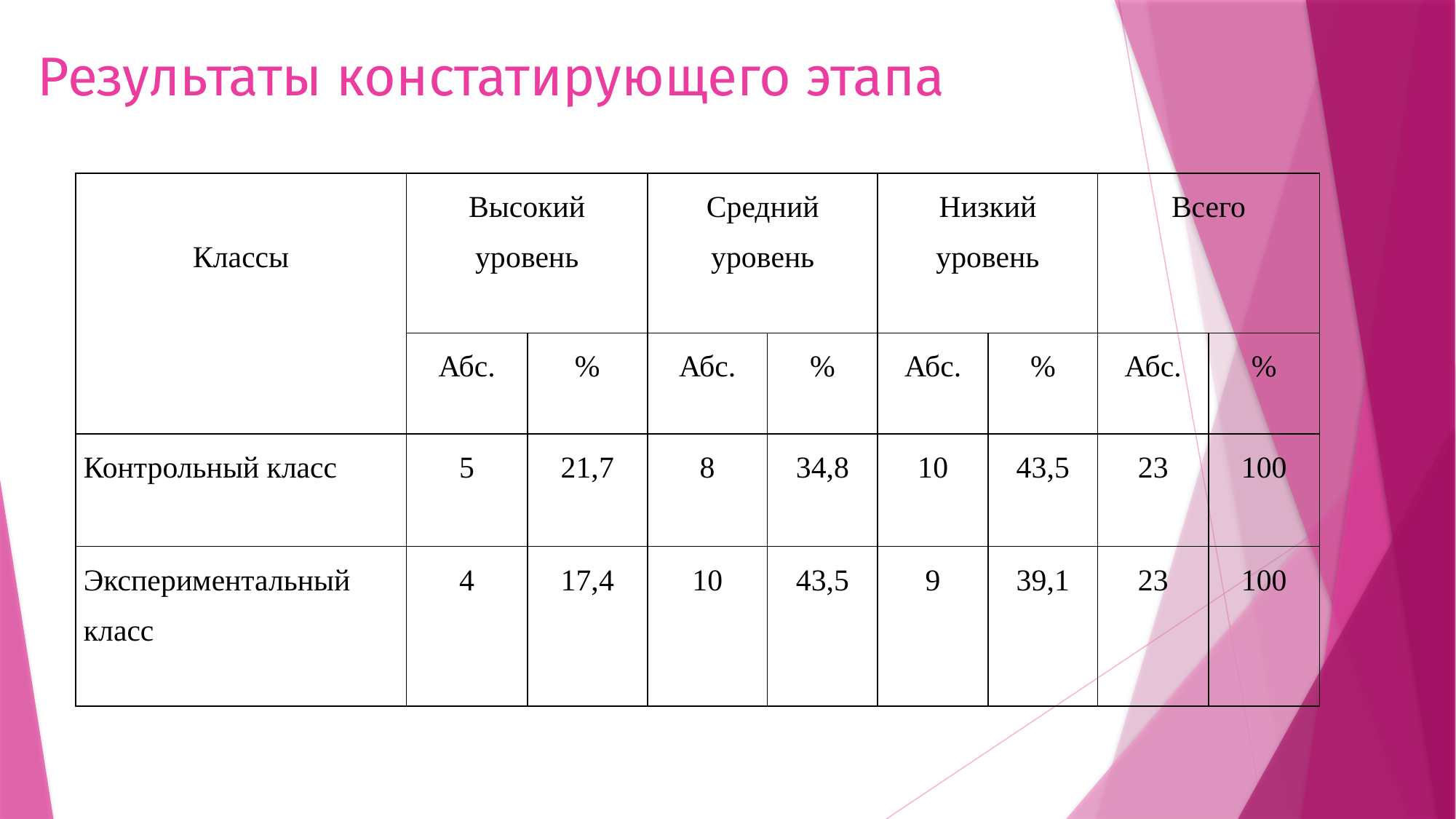

# Результаты констатирующего этапа
| Классы | Высокий уровень |  | Средний уровень |  | Низкий уровень |  | Всего |  |
| --- | --- | --- | --- | --- | --- | --- | --- | --- |
|  | Абс. | % | Абс. | % | Абс. | % | Абс. | % |
| Контрольный класс | 5 | 21,7 | 8 | 34,8 | 10 | 43,5 | 23 | 100 |
| Экспериментальный класс | 4 | 17,4 | 10 | 43,5 | 9 | 39,1 | 23 | 100 |